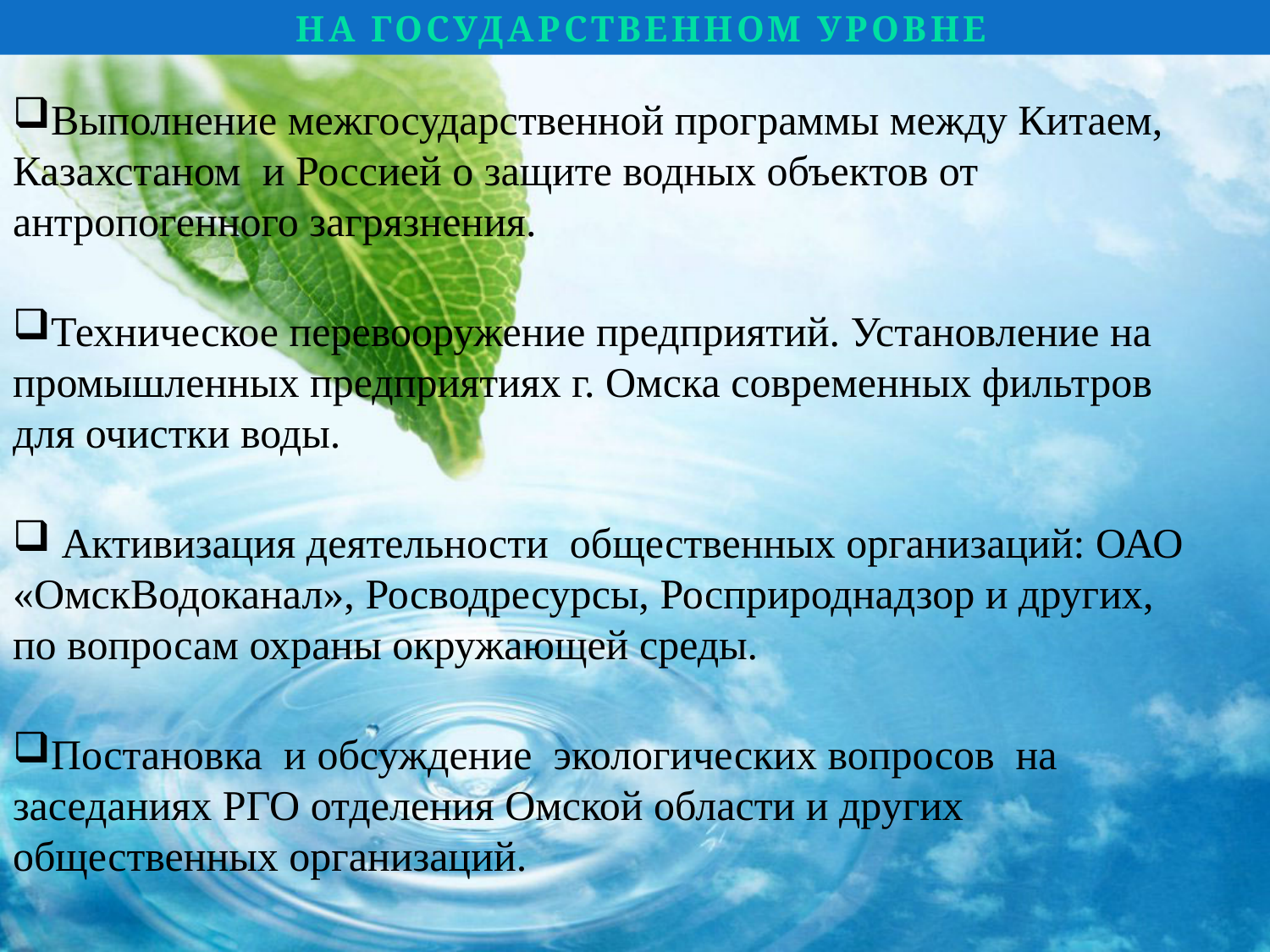

на государственном уровне

Выполнение межгосударственной программы между Китаем, Казахстаном  и Россией о защите водных объектов от антропогенного загрязнения.
Техническое перевооружение предприятий. Установление на промышленных предприятиях г. Омска современных фильтров для очистки воды.
 Активизация деятельности  общественных организаций: ОАО «ОмскВодоканал», Росводресурсы, Росприроднадзор и других,  по вопросам охраны окружающей среды.
Постановка  и обсуждение  экологических вопросов  на заседаниях РГО отделения Омской области и других общественных организаций.